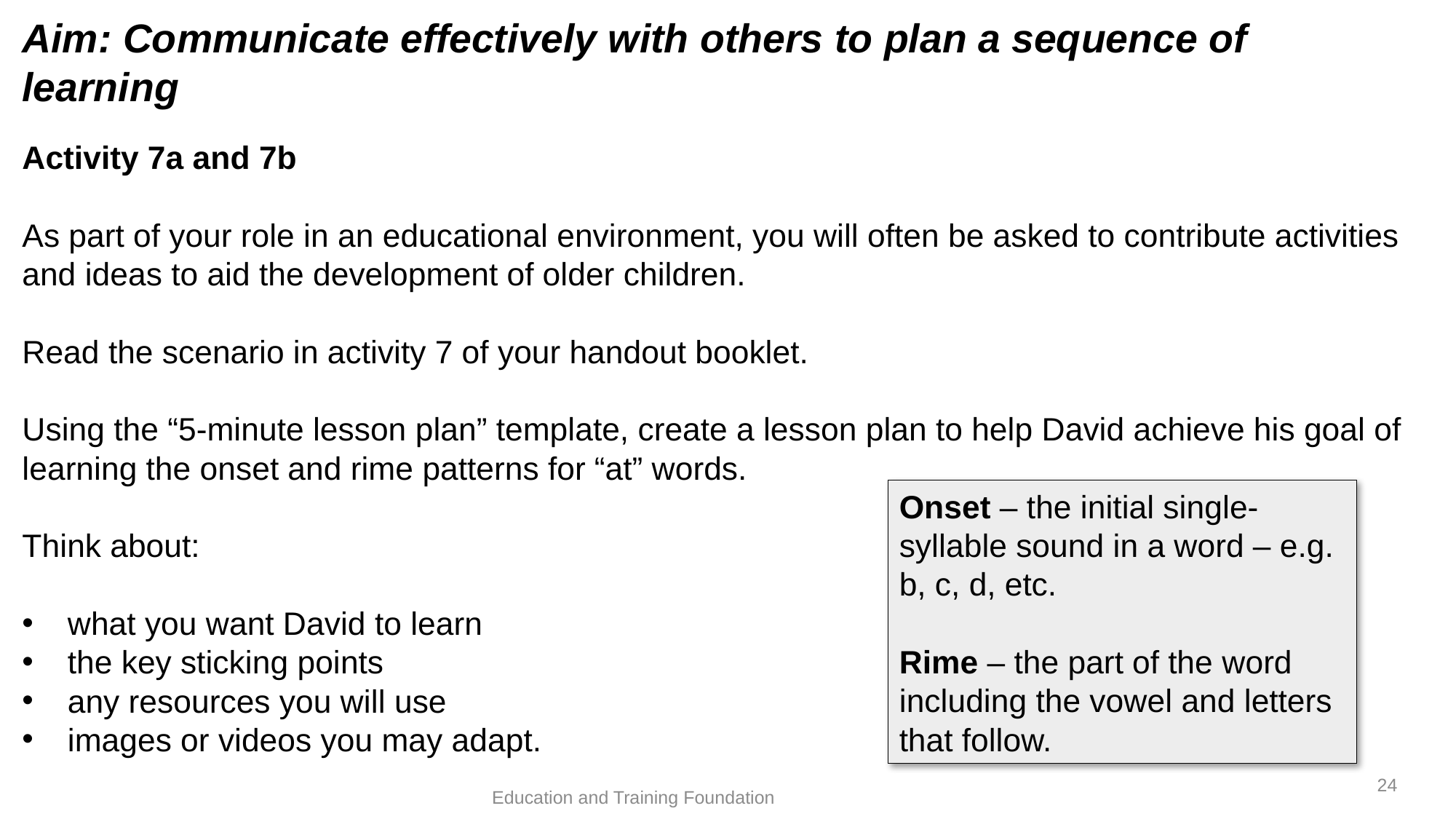

Aim: Communicate effectively with others to plan a sequence of learning

Activity 7a and 7b

As part of your role in an educational environment, you will often be asked to contribute activities and ideas to aid the development of older children.

Read the scenario in activity 7 of your handout booklet.

Using the “5-minute lesson plan” template, create a lesson plan to help David achieve his goal of learning the onset and rime patterns for “at” words.

Think about:

what you want David to learn
the key sticking points
any resources you will use
images or videos you may adapt.
Onset – the initial single-syllable sound in a word – e.g. b, c, d, etc.

Rime – the part of the word including the vowel and letters that follow.
24
Education and Training Foundation